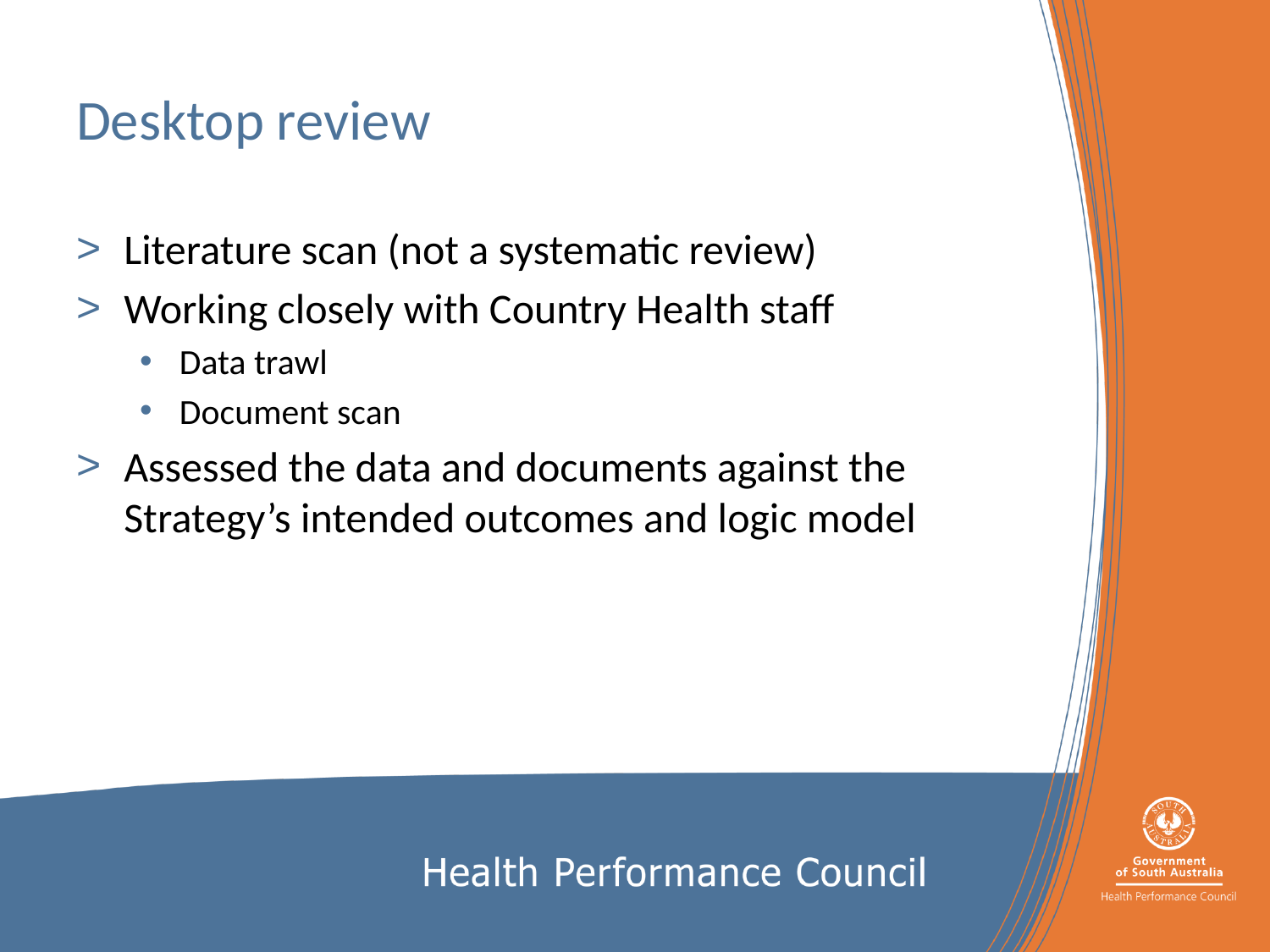

# Desktop review
Literature scan (not a systematic review)
Working closely with Country Health staff
Data trawl
Document scan
Assessed the data and documents against the Strategy’s intended outcomes and logic model